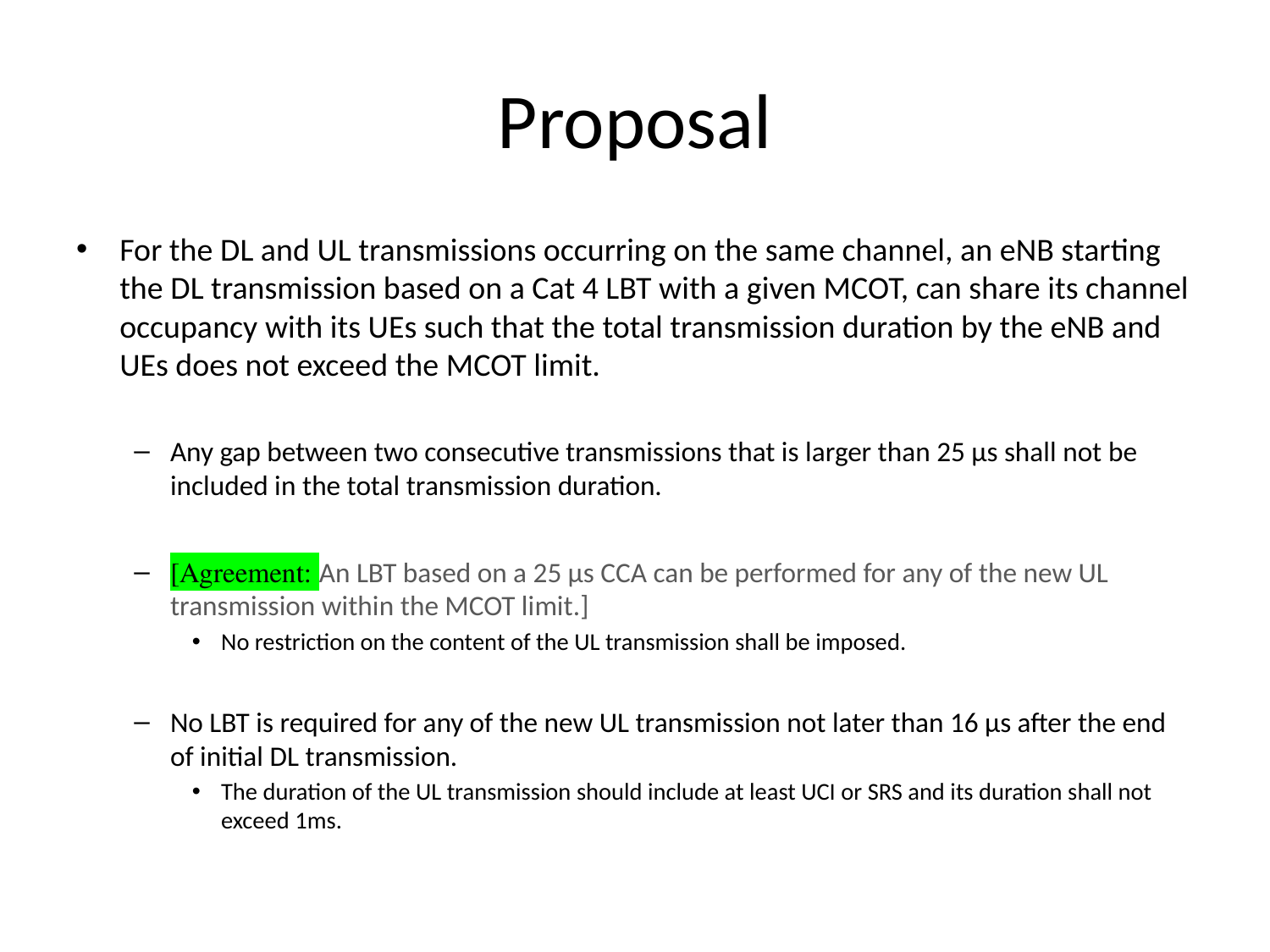

# Proposal
For the DL and UL transmissions occurring on the same channel, an eNB starting the DL transmission based on a Cat 4 LBT with a given MCOT, can share its channel occupancy with its UEs such that the total transmission duration by the eNB and UEs does not exceed the MCOT limit.

Any gap between two consecutive transmissions that is larger than 25 µs shall not be included in the total transmission duration.

[Agreement: An LBT based on a 25 µs CCA can be performed for any of the new UL transmission within the MCOT limit.]
No restriction on the content of the UL transmission shall be imposed.

No LBT is required for any of the new UL transmission not later than 16 µs after the end of initial DL transmission.
The duration of the UL transmission should include at least UCI or SRS and its duration shall not exceed 1ms.